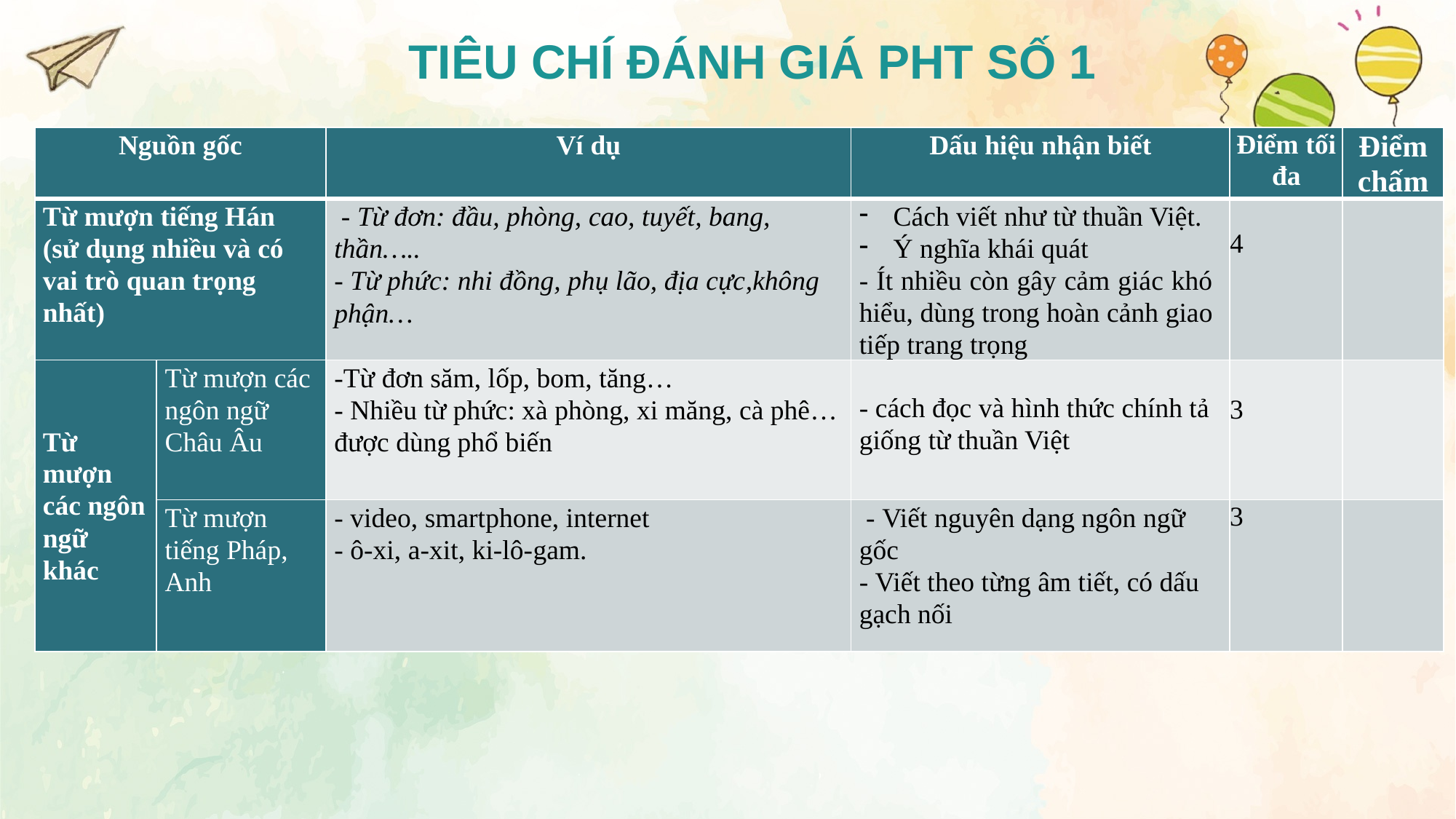

# TIÊU CHÍ ĐÁNH GIÁ PHT SỐ 1
| Nguồn gốc |  | Ví dụ | Dấu hiệu nhận biết | Điểm tối đa | Điểm chấm |
| --- | --- | --- | --- | --- | --- |
| Từ mượn tiếng Hán (sử dụng nhiều và có vai trò quan trọng nhất) |  | - Từ đơn: đầu, phòng, cao, tuyết, bang, thần….. - Từ phức: nhi đồng, phụ lão, địa cực,không phận… | Cách viết như từ thuần Việt. Ý nghĩa khái quát - Ít nhiều còn gây cảm giác khó hiểu, dùng trong hoàn cảnh giao tiếp trang trọng | 4 |  |
| Từ mượn các ngôn ngữ khác | Từ mượn các ngôn ngữ Châu Âu | -Từ đơn săm, lốp, bom, tăng… - Nhiều từ phức: xà phòng, xi măng, cà phê… được dùng phổ biến | - cách đọc và hình thức chính tả giống từ thuần Việt | 3 |  |
|  | Từ mượn tiếng Pháp, Anh | - video, smartphone, internet - ô-xi, a-xit, ki-lô-gam. | - Viết nguyên dạng ngôn ngữ gốc - Viết theo từng âm tiết, có dấu gạch nối | 3 |  |